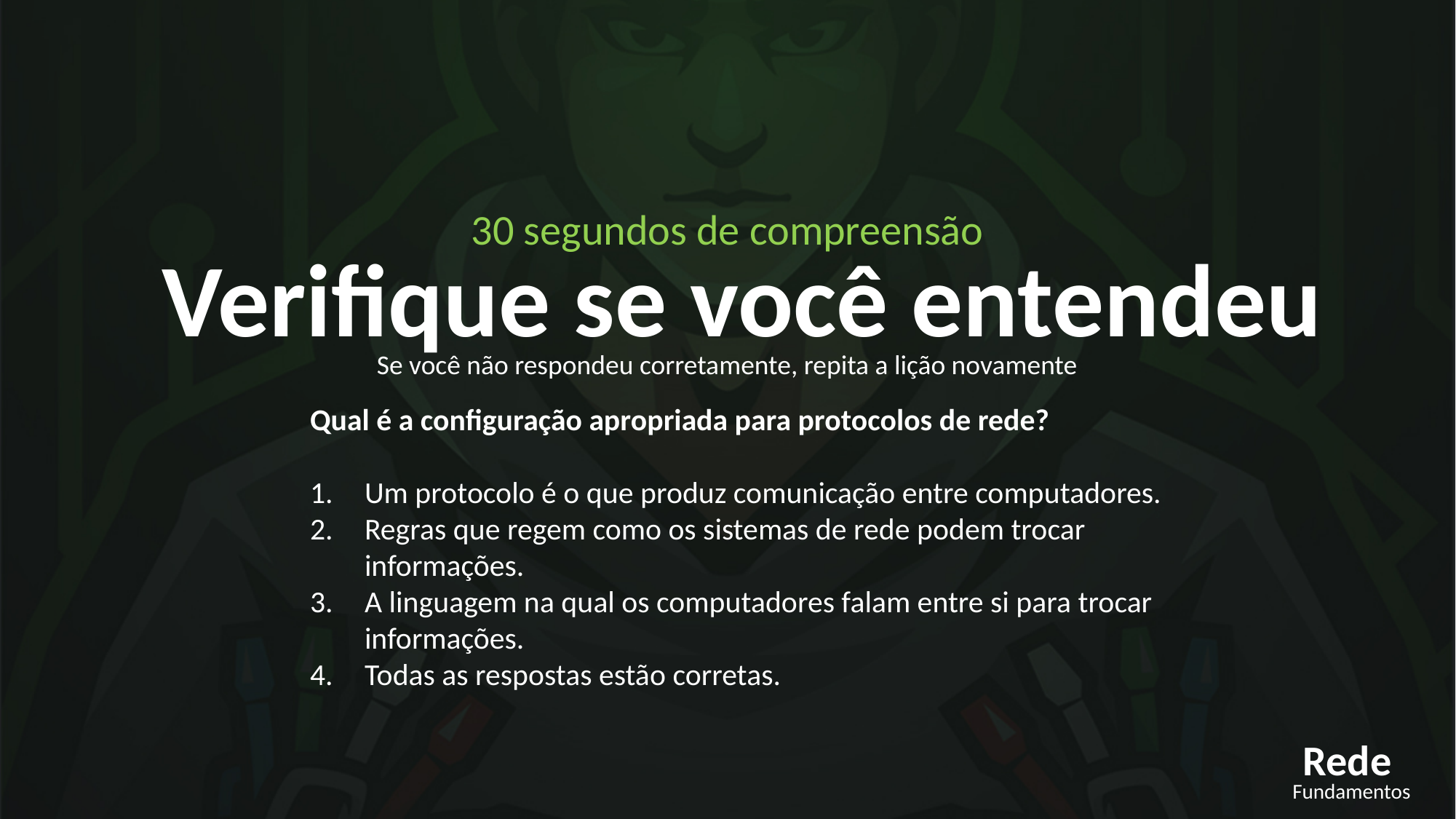

30 segundos de compreensão
Verifique se você entendeu
Se você não respondeu corretamente, repita a lição novamente
Qual é a configuração apropriada para protocolos de rede?

Um protocolo é o que produz comunicação entre computadores.
Regras que regem como os sistemas de rede podem trocar informações.
A linguagem na qual os computadores falam entre si para trocar informações.
Todas as respostas estão corretas.
Rede
Fundamentos